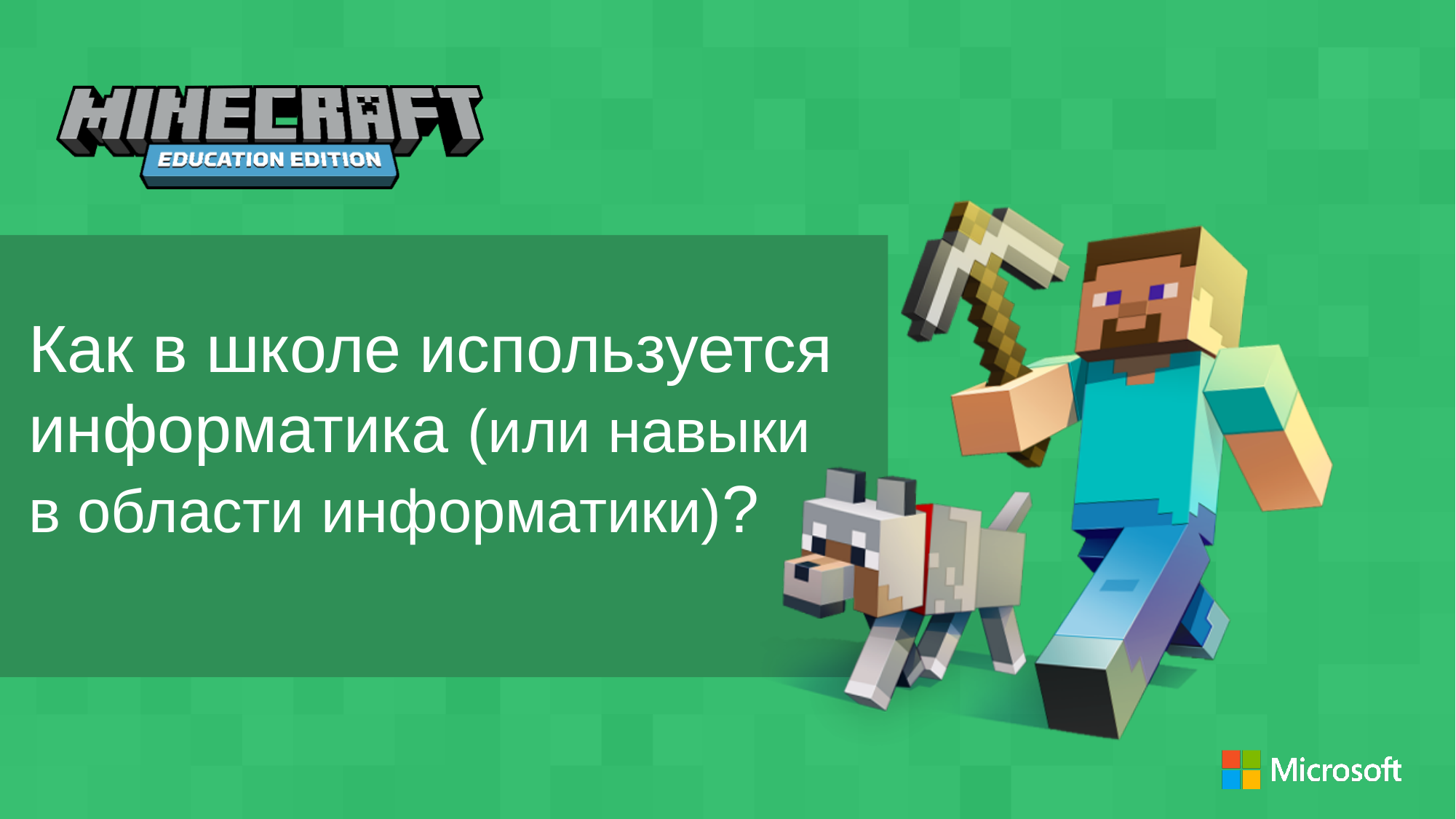

Как в школе используется информатика (или навыки в области информатики)?